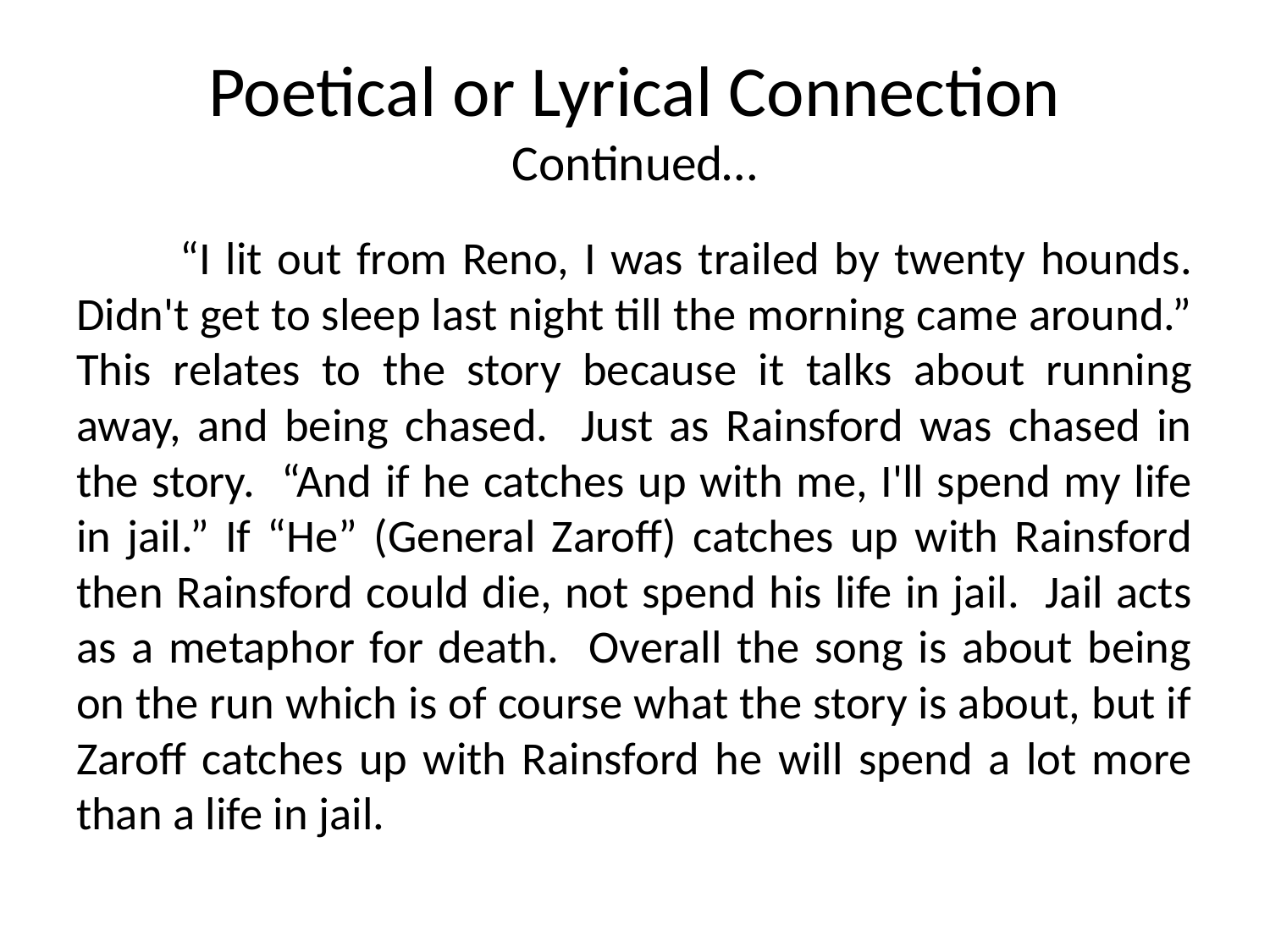

# Poetical or Lyrical Connection Continued…
	“I lit out from Reno, I was trailed by twenty hounds. Didn't get to sleep last night till the morning came around.” This relates to the story because it talks about running away, and being chased.  Just as Rainsford was chased in the story.  “And if he catches up with me, I'll spend my life in jail.” If “He” (General Zaroff) catches up with Rainsford then Rainsford could die, not spend his life in jail.  Jail acts as a metaphor for death.  Overall the song is about being on the run which is of course what the story is about, but if Zaroff catches up with Rainsford he will spend a lot more than a life in jail.